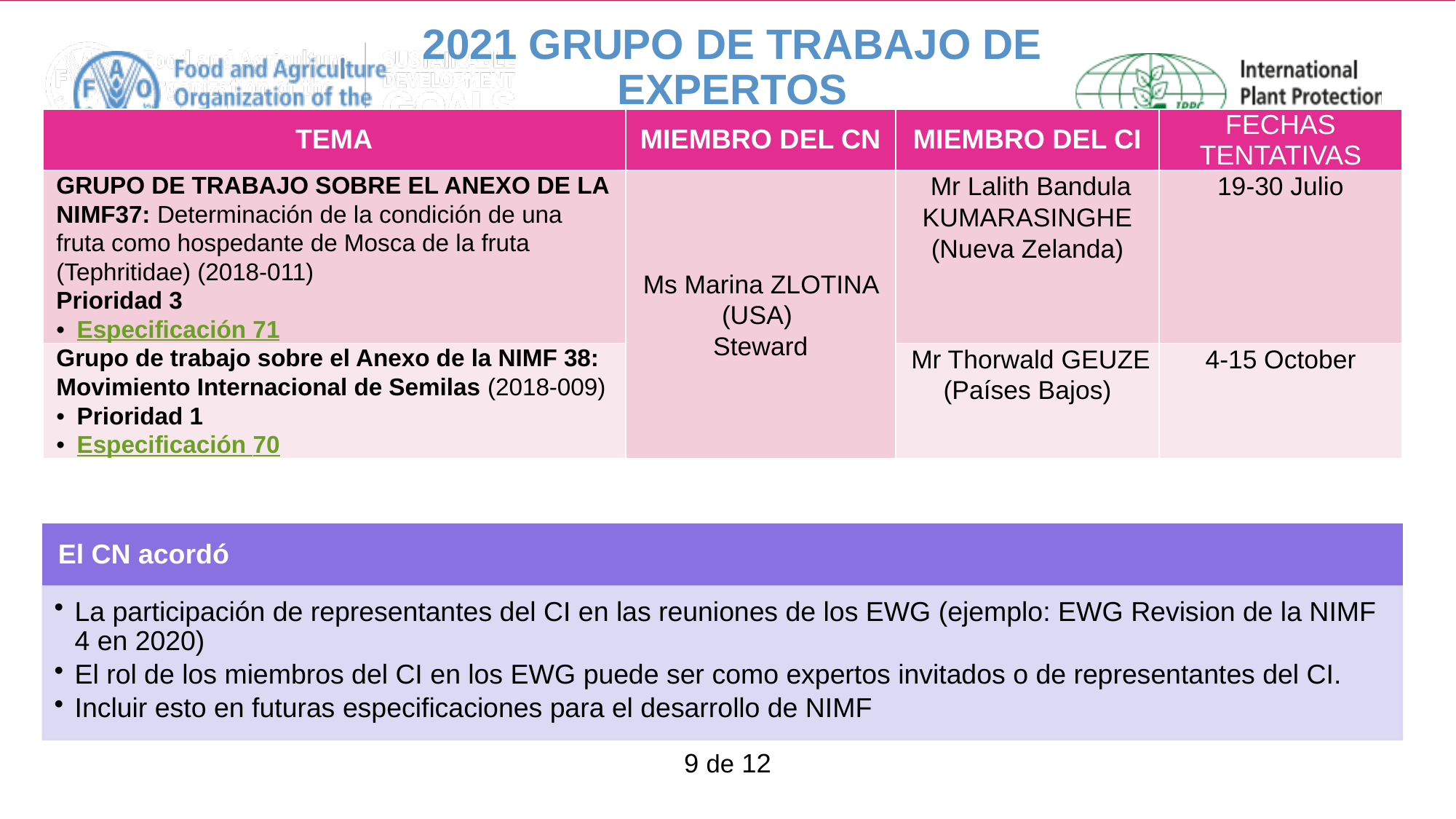

# 2021 GRUPO DE TRABAJO DE EXPERTOS
| TEMA | MIEMBRO DEL CN | MIEMBRO DEL CI | FECHAS TENTATIVAS |
| --- | --- | --- | --- |
| GRUPO DE TRABAJO SOBRE EL ANEXO DE LA NIMF37: Determinación de la condición de una fruta como hospedante de Mosca de la fruta (Tephritidae) (2018-011) Prioridad 3 Especificación 71 | Ms Marina ZLOTINA (USA) Steward | Mr Lalith Bandula KUMARASINGHE (Nueva Zelanda) | 19-30 Julio |
| Grupo de trabajo sobre el Anexo de la NIMF 38: Movimiento Internacional de Semilas (2018-009) Prioridad 1 Especificación 70 |  | Mr Thorwald GEUZE (Países Bajos) | 4-15 October |
El CN acordó
La participación de representantes del CI en las reuniones de los EWG (ejemplo: EWG Revision de la NIMF 4 en 2020)
El rol de los miembros del CI en los EWG puede ser como expertos invitados o de representantes del CI.
Incluir esto en futuras especificaciones para el desarrollo de NIMF
9 de 12